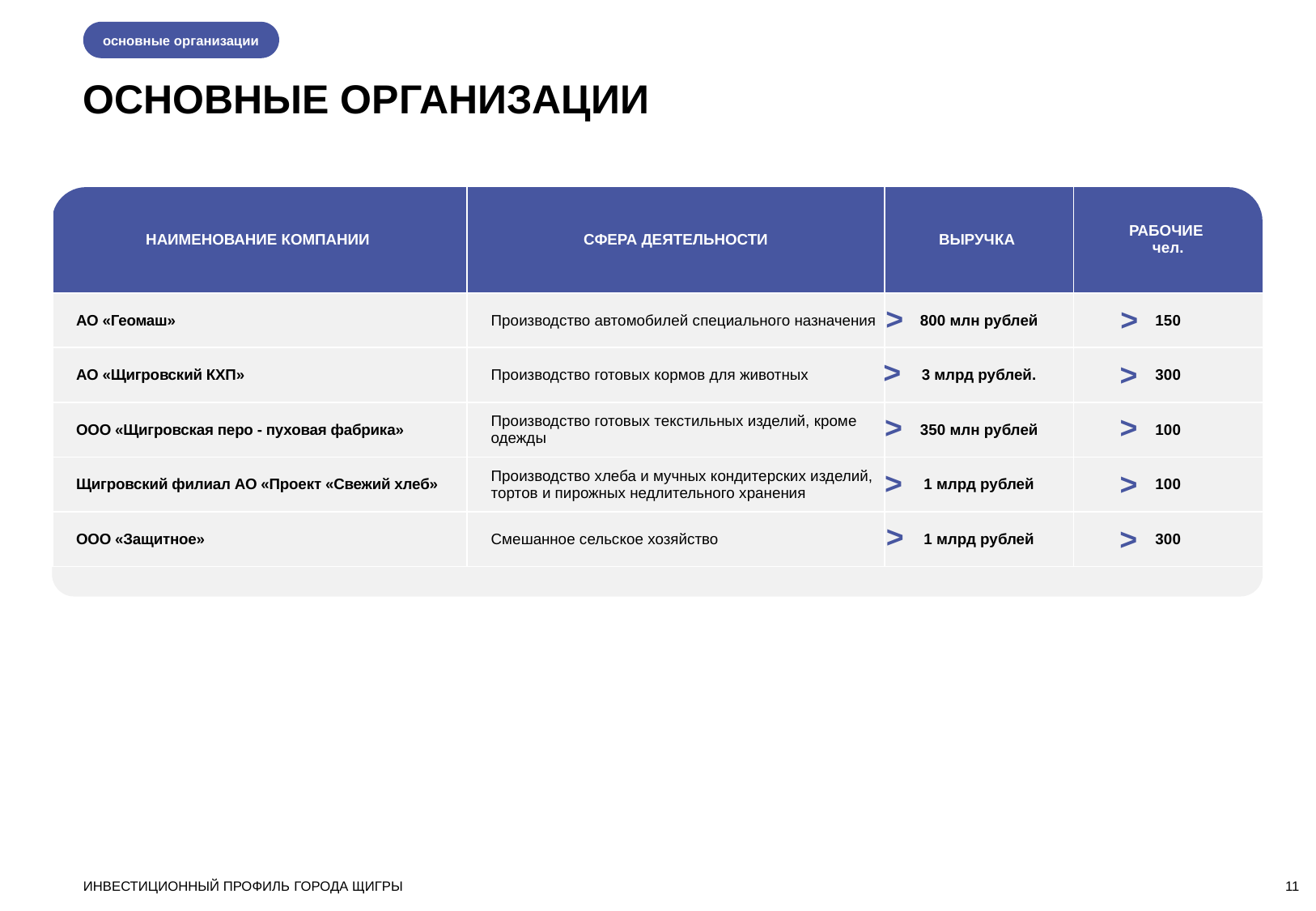

основные организации
ОСНОВНЫЕ ОРГАНИЗАЦИИ
| НАИМЕНОВАНИЕ КОМПАНИИ | СФЕРА ДЕЯТЕЛЬНОСТИ | ВЫРУЧКА | РАБОЧИЕ чел. |
| --- | --- | --- | --- |
| АО «Геомаш» | Производство автомобилей специального назначения | 800 млн рублей | 150 |
| АО «Щигровский КХП» | Производство готовых кормов для животных | 3 млрд рублей. | 300 |
| ООО «Щигровская перо - пуховая фабрика» | Производство готовых текстильных изделий, кроме одежды | 350 млн рублей | 100 |
| Щигровский филиал АО «Проект «Свежий хлеб» | Производство хлеба и мучных кондитерских изделий, тортов и пирожных недлительного хранения | 1 млрд рублей | 100 |
| ООО «Защитное» | Смешанное сельское хозяйство | 1 млрд рублей | 300 |

>
>
>
>
>
>
>
>
>
>
ИНВЕСТИЦИОННЫЙ ПРОФИЛЬ ГОРОДА ЩИГРЫ
11